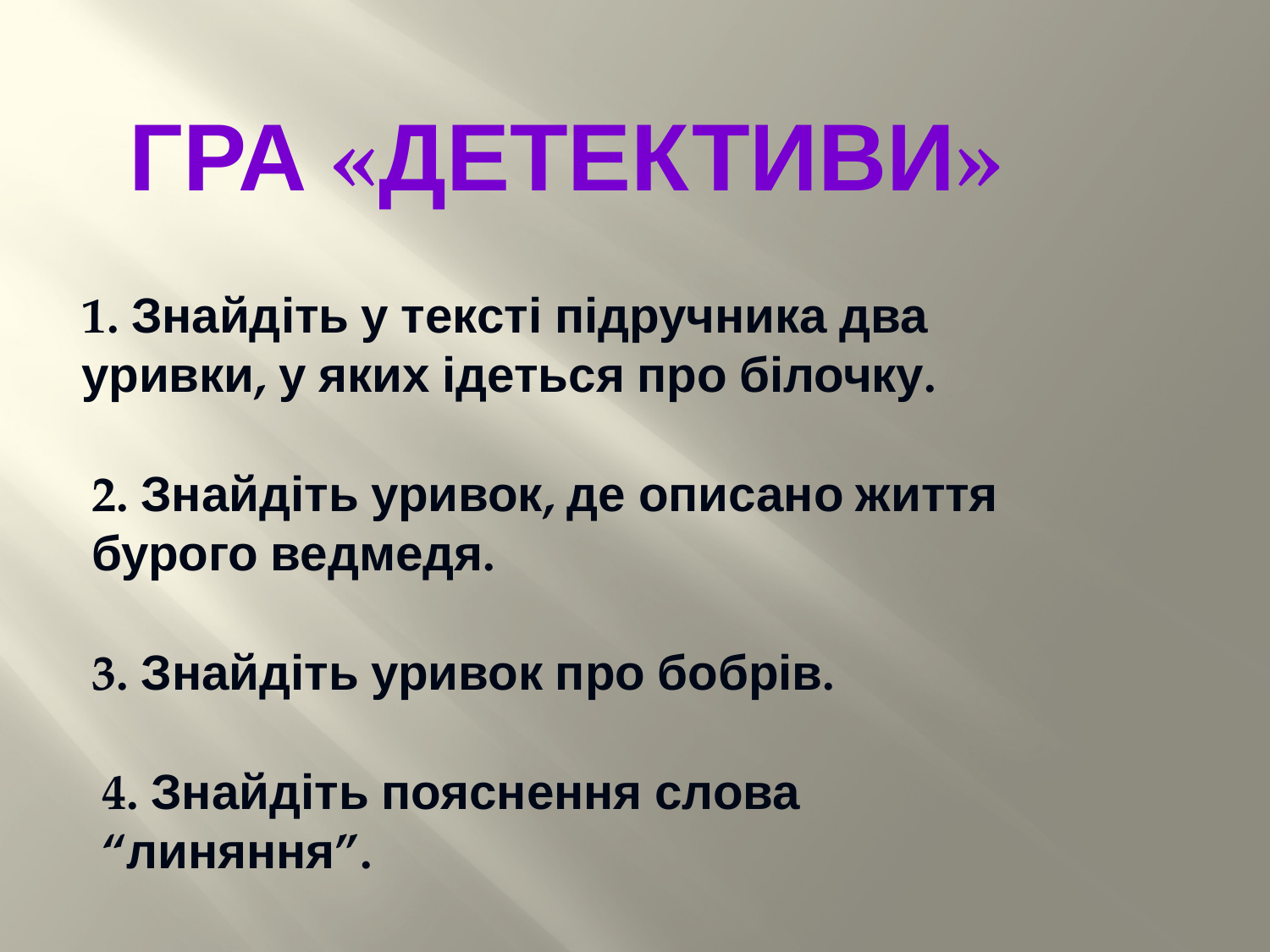

Гра «Детективи»
1. Знайдіть у тексті підручника два уривки, у яких ідеться про білочку.
2. Знайдіть уривок, де описано життя бурого ведмедя.
3. Знайдіть уривок про бобрів.
4. Знайдіть пояснення слова “линяння”.